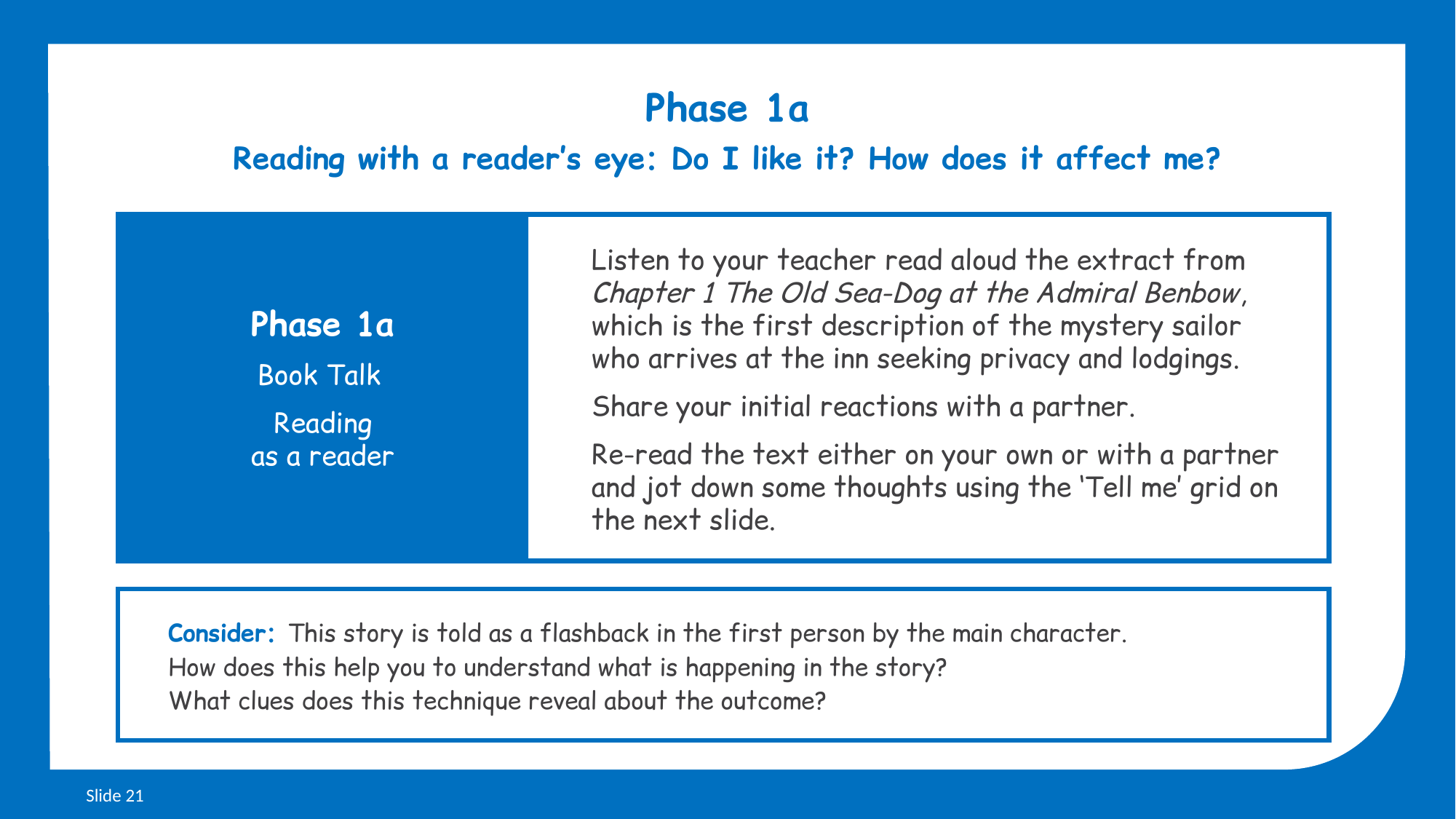

Phase 1a
Reading with a reader’s eye: Do I like it? How does it affect me?
Phase 1a
Book Talk
Reading
as a reader

Listen to your teacher read aloud the extract from Chapter 1 The Old Sea-Dog at the Admiral Benbow, which is the first description of the mystery sailor who arrives at the inn seeking privacy and lodgings.
Share your initial reactions with a partner.
Re-read the text either on your own or with a partner and jot down some thoughts using the ‘Tell me’ grid on the next slide.

Consider: This story is told as a flashback in the first person by the main character.
How does this help you to understand what is happening in the story?
What clues does this technique reveal about the outcome?
Slide 21